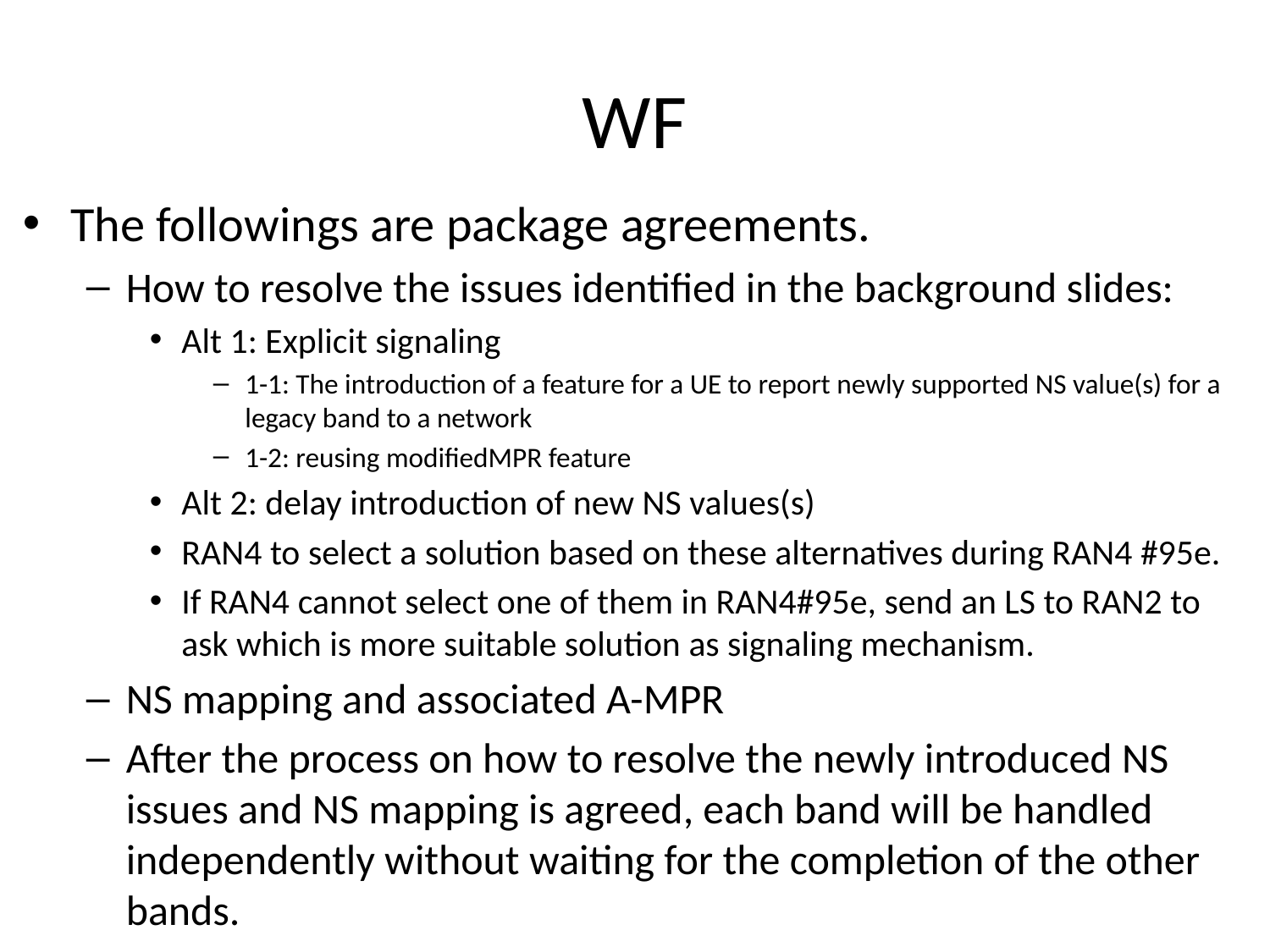

# WF
The followings are package agreements.
How to resolve the issues identified in the background slides:
Alt 1: Explicit signaling
1-1: The introduction of a feature for a UE to report newly supported NS value(s) for a legacy band to a network
1-2: reusing modifiedMPR feature
Alt 2: delay introduction of new NS values(s)
RAN4 to select a solution based on these alternatives during RAN4 #95e.
If RAN4 cannot select one of them in RAN4#95e, send an LS to RAN2 to ask which is more suitable solution as signaling mechanism.
NS mapping and associated A-MPR
After the process on how to resolve the newly introduced NS issues and NS mapping is agreed, each band will be handled independently without waiting for the completion of the other bands.